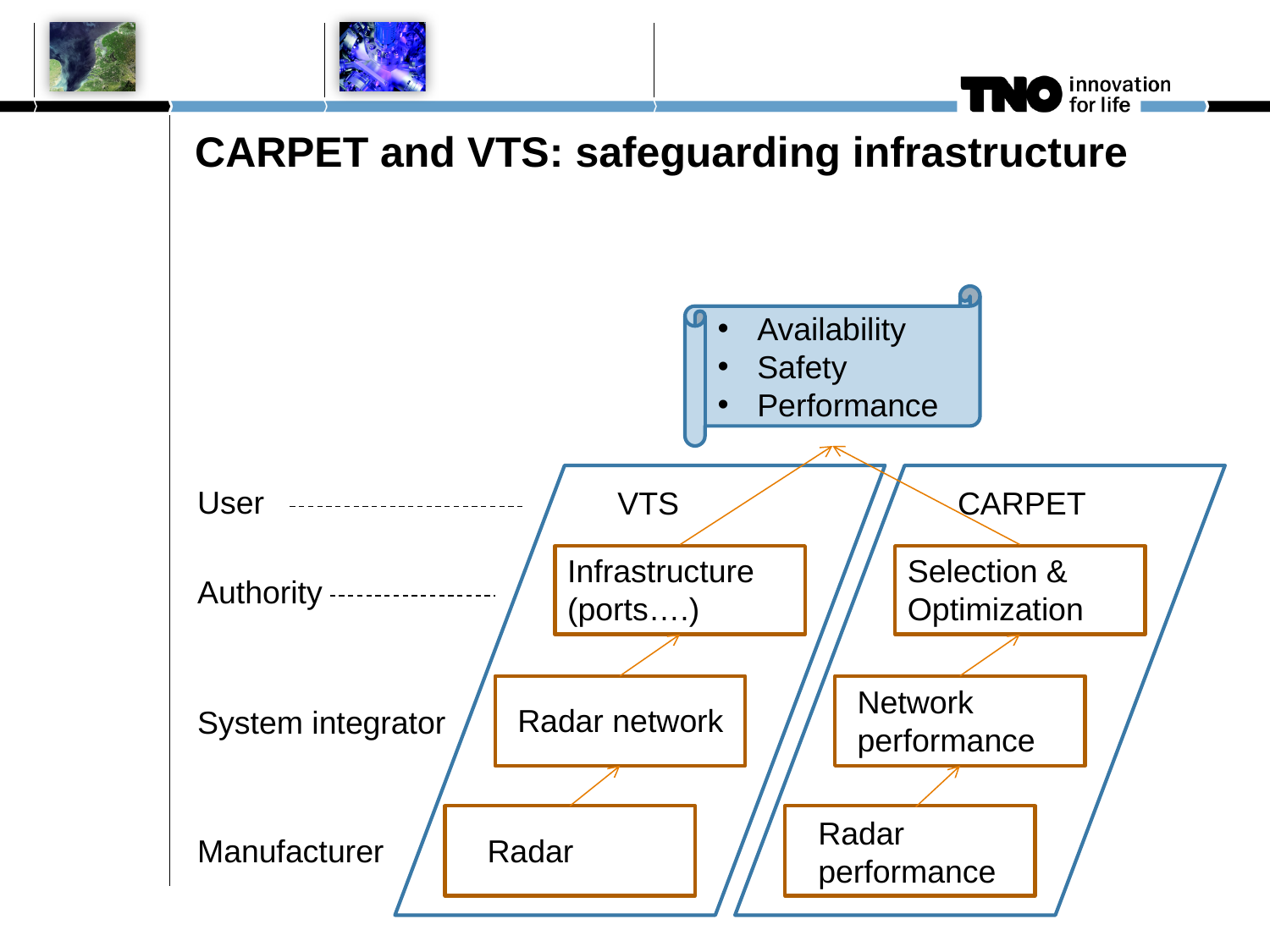

# CARPET and VTS: safeguarding infrastructure
Availability
Safety
Performance

User
VTS
CARPET
Infrastructure (ports….)
Selection & Optimization

Authority

Network performance
Radar network
System integrator

Radar performance
Manufacturer
Radar